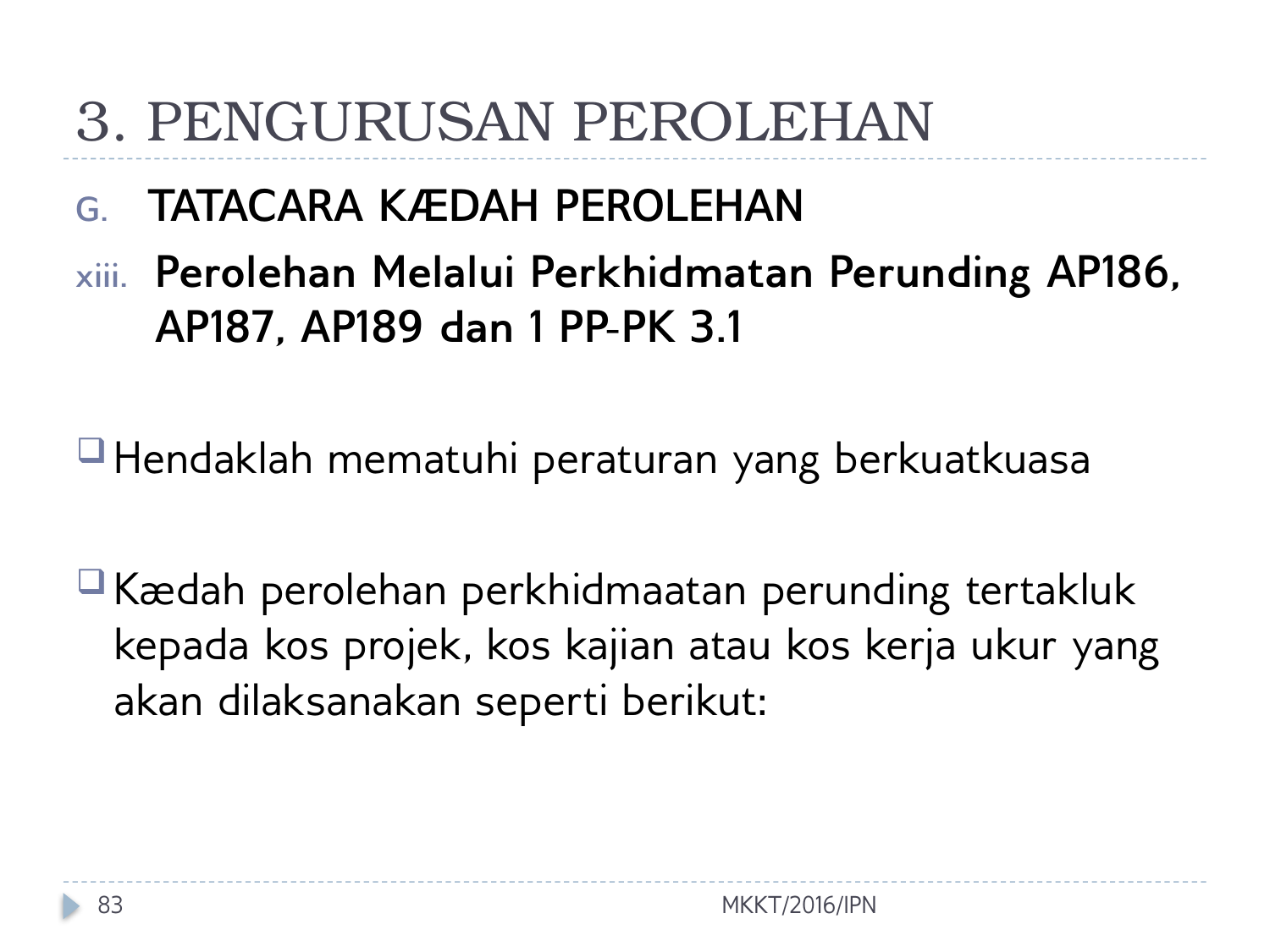

# 3. PENGURUSAN PEROLEHAN
TATACARA KAEDAH PEROLEHAN
Perolehan Melalui Perkhidmatan Perunding AP186, AP187, AP189 dan 1 PP-PK 3.1

Hendaklah mematuhi peraturan yang berkuatkuasa

Kaedah perolehan perkhidmaatan perunding tertakluk kepada kos projek, kos kajian atau kos kerja ukur yang akan dilaksanakan seperti berikut:
83
MKKT/2016/IPN